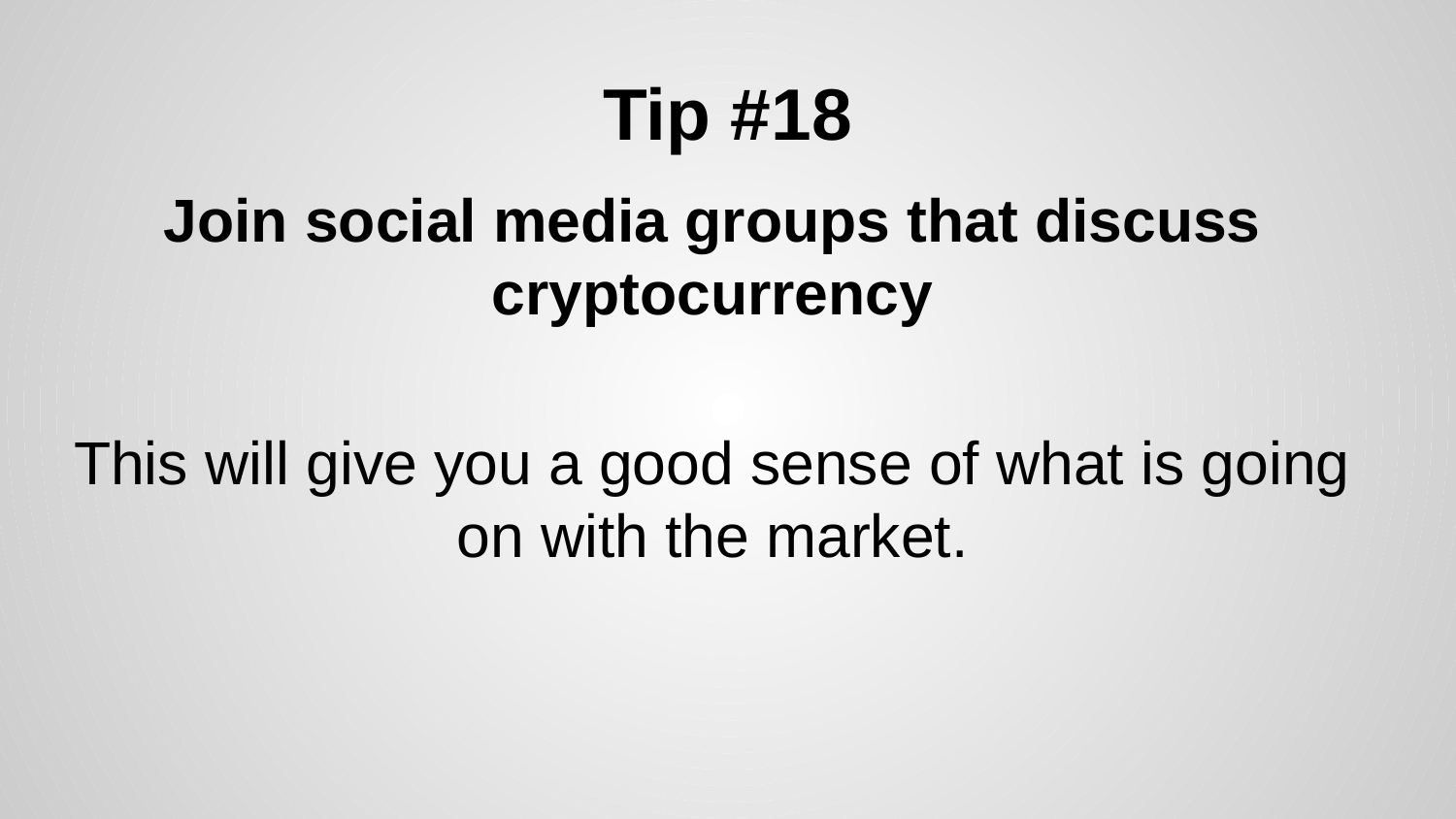

# Tip #18

Join social media groups that discuss cryptocurrency

This will give you a good sense of what is going on with the market.